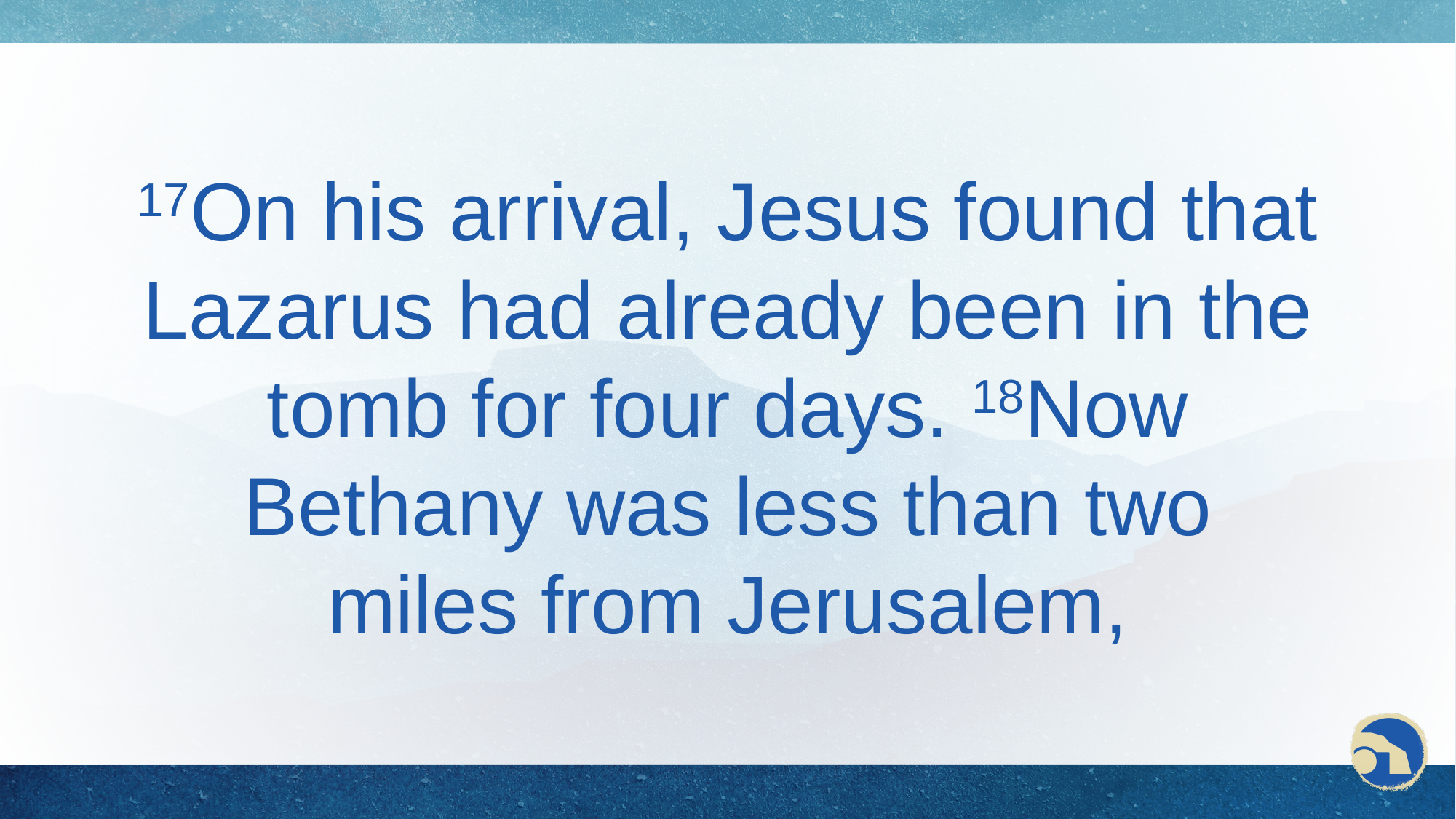

# 17On his arrival, Jesus found that Lazarus had already been in the tomb for four days. 18Now Bethany was less than two miles from Jerusalem,